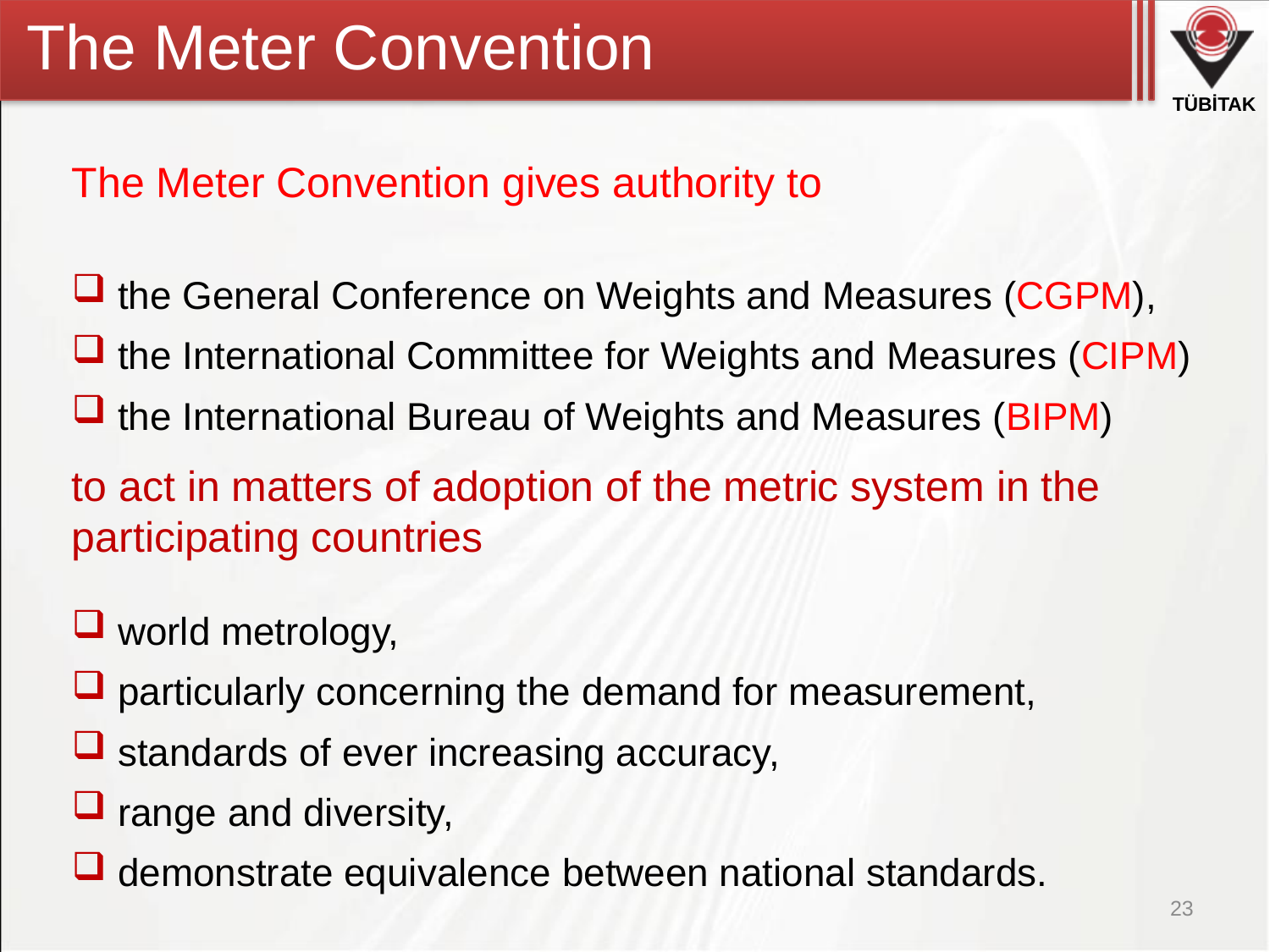

The Meter Convention
The Meter Convention gives authority to

 the General Conference on Weights and Measures (CGPM),
 the International Committee for Weights and Measures (CIPM)
 the International Bureau of Weights and Measures (BIPM)

to act in matters of adoption of the metric system in the participating countries

 world metrology,
 particularly concerning the demand for measurement,
 standards of ever increasing accuracy,
 range and diversity,
 demonstrate equivalence between national standards.
23